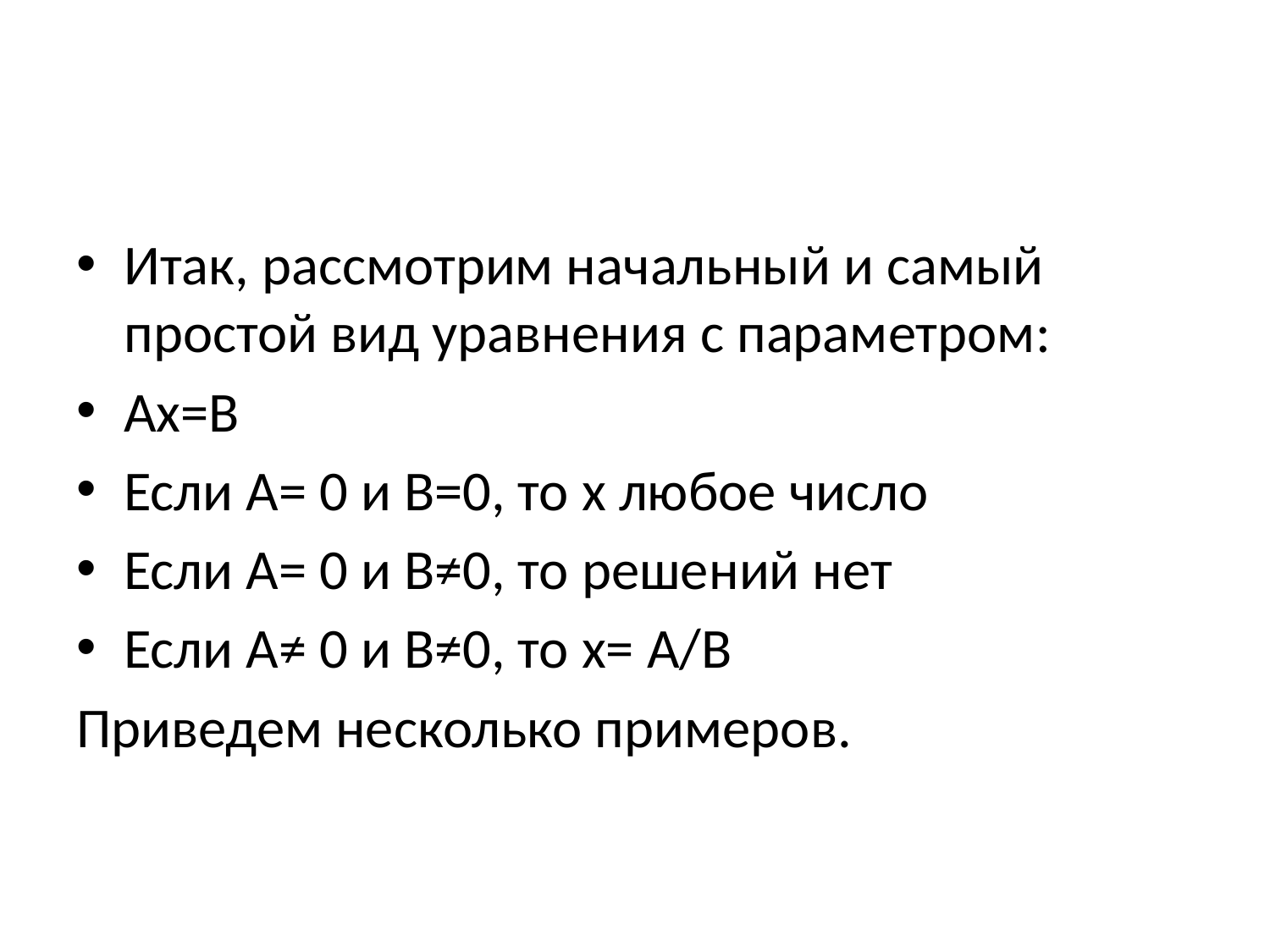

#
Итак, рассмотрим начальный и самый простой вид уравнения с параметром:
Ax=B
Если А= 0 и В=0, то х любое число
Если А= 0 и В≠0, то решений нет
Если А≠ 0 и В≠0, то х= А/В
Приведем несколько примеров.